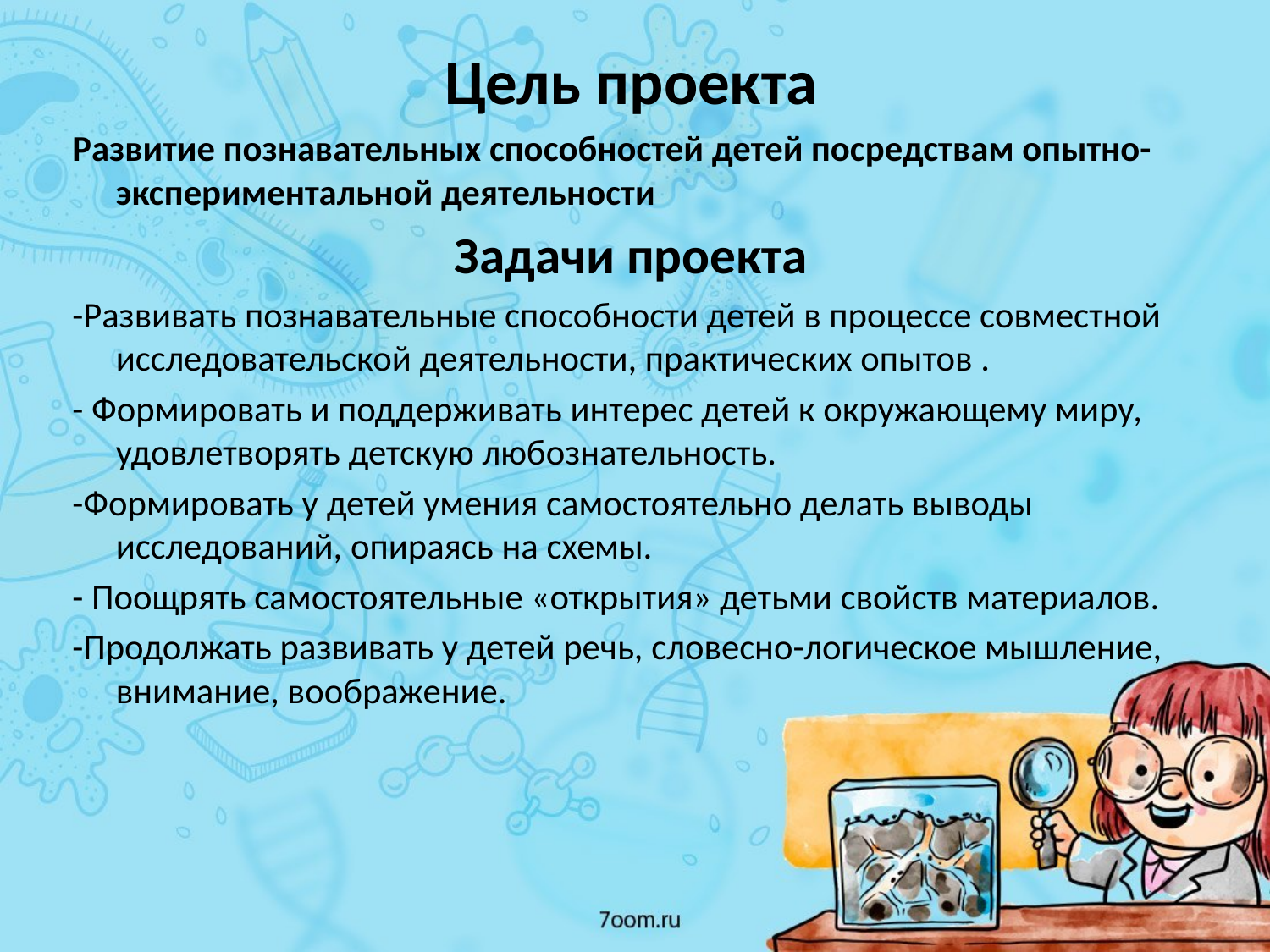

# Цель проекта
Развитие познавательных способностей детей посредствам опытно-экспериментальной деятельности
Задачи проекта
-Развивать познавательные способности детей в процессе совместной исследовательской деятельности, практических опытов .
- Формировать и поддерживать интерес детей к окружающему миру, удовлетворять детскую любознательность.
-Формировать у детей умения самостоятельно делать выводы исследований, опираясь на схемы.
- Поощрять самостоятельные «открытия» детьми свойств материалов.
-Продолжать развивать у детей речь, словесно-логическое мышление, внимание, воображение.